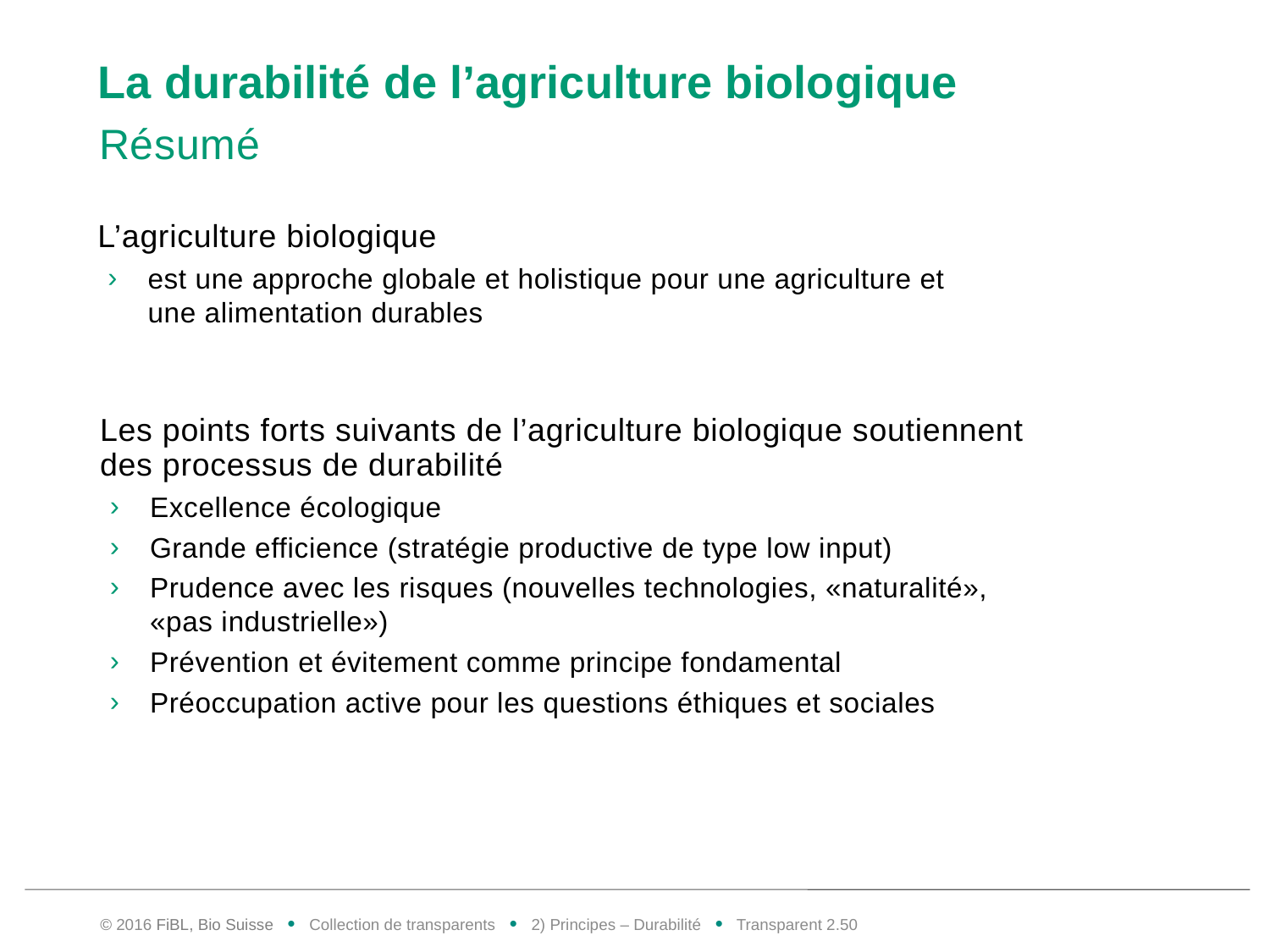

# La durabilité de l’agriculture biologique
Résumé
L’agriculture biologique
est une approche globale et holistique pour une agriculture et
une alimentation durables
Les points forts suivants de l’agriculture biologique soutiennent
des processus de durabilité
Excellence écologique
Grande efficience (stratégie productive de type low input)
Prudence avec les risques (nouvelles technologies, «naturalité»,
«pas industrielle»)
Prévention et évitement comme principe fondamental
Préoccupation active pour les questions éthiques et sociales

© 2016 FiBL, Bio Suisse   •   Collection de transparents   •   2) Principes – Durabilité   •   Transparent 2.50